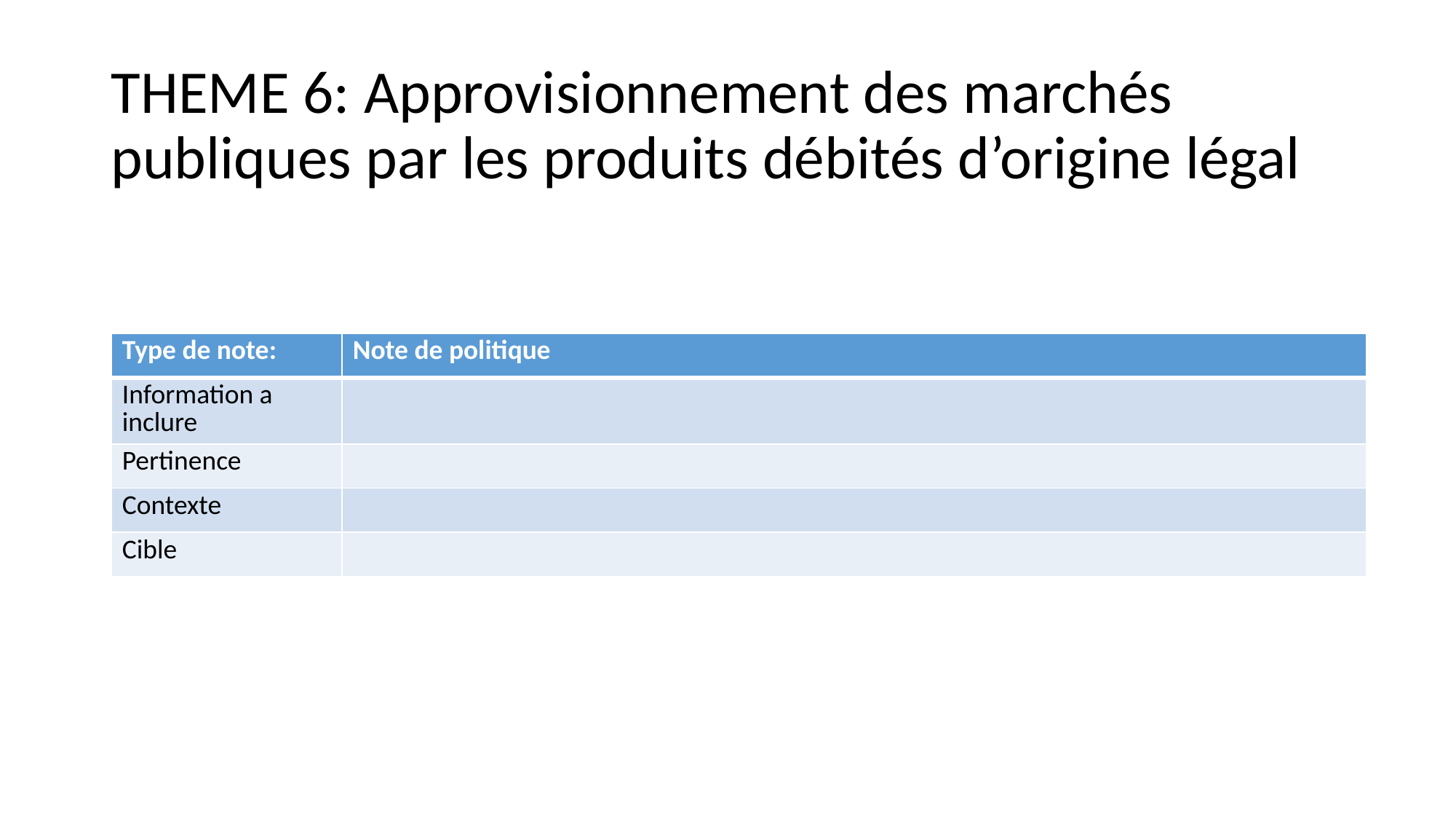

# THEME 6: Approvisionnement des marchés publiques par les produits débités d’origine légal
| Type de note: | Note de politique |
| --- | --- |
| Information a inclure |  |
| Pertinence |  |
| Contexte |  |
| Cible |  |